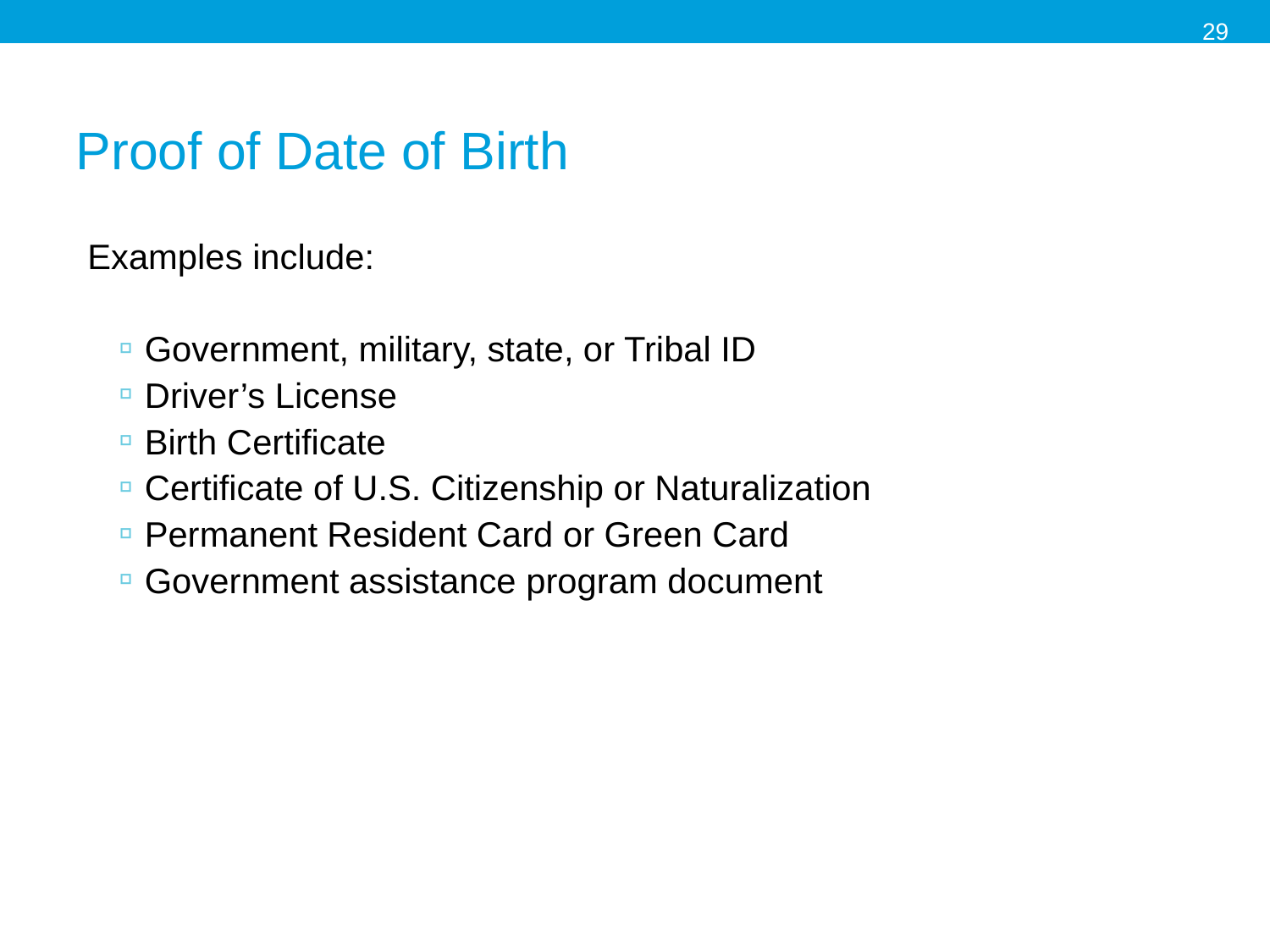

29
# Proof of Date of Birth
Examples include:

Government, military, state, or Tribal ID
Driver’s License
Birth Certificate
Certificate of U.S. Citizenship or Naturalization
Permanent Resident Card or Green Card
Government assistance program document